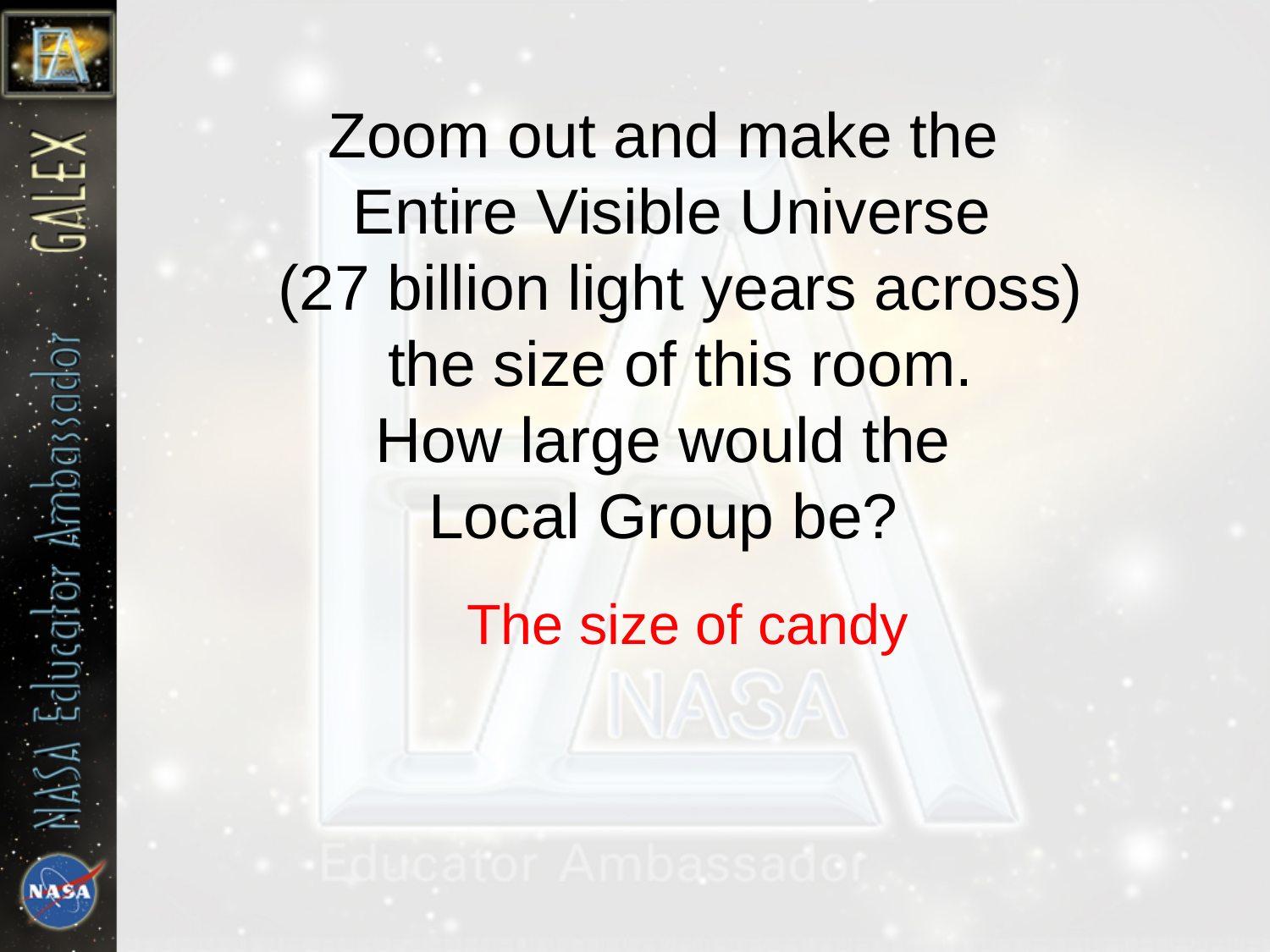

# Zoom out and make the Entire Visible Universe (27 billion light years across) the size of this room. How large would the Local Group be?
The size of candy